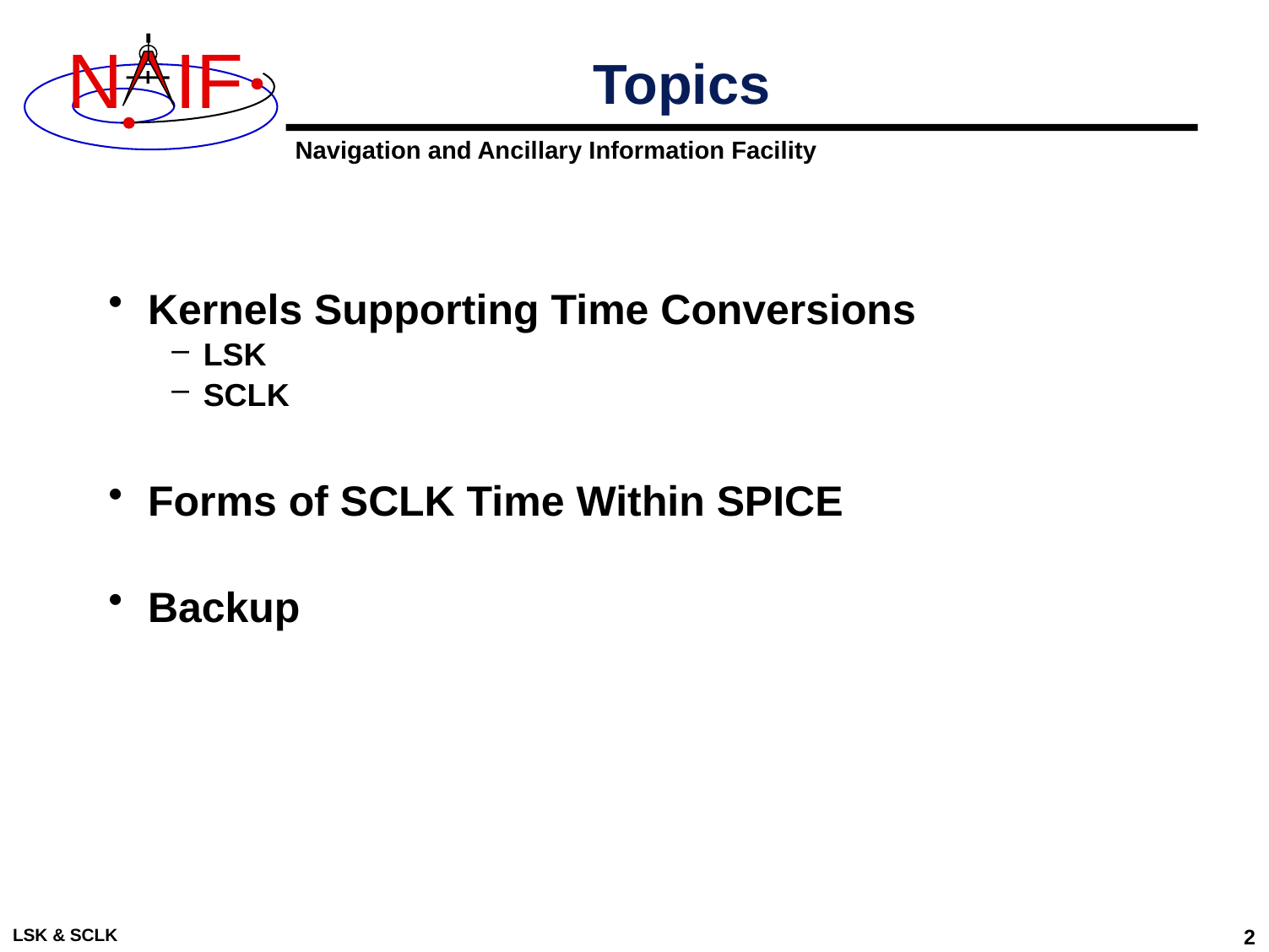

# Topics
Kernels Supporting Time Conversions
LSK
SCLK

Forms of SCLK Time Within SPICE

Backup
LSK & SCLK
2